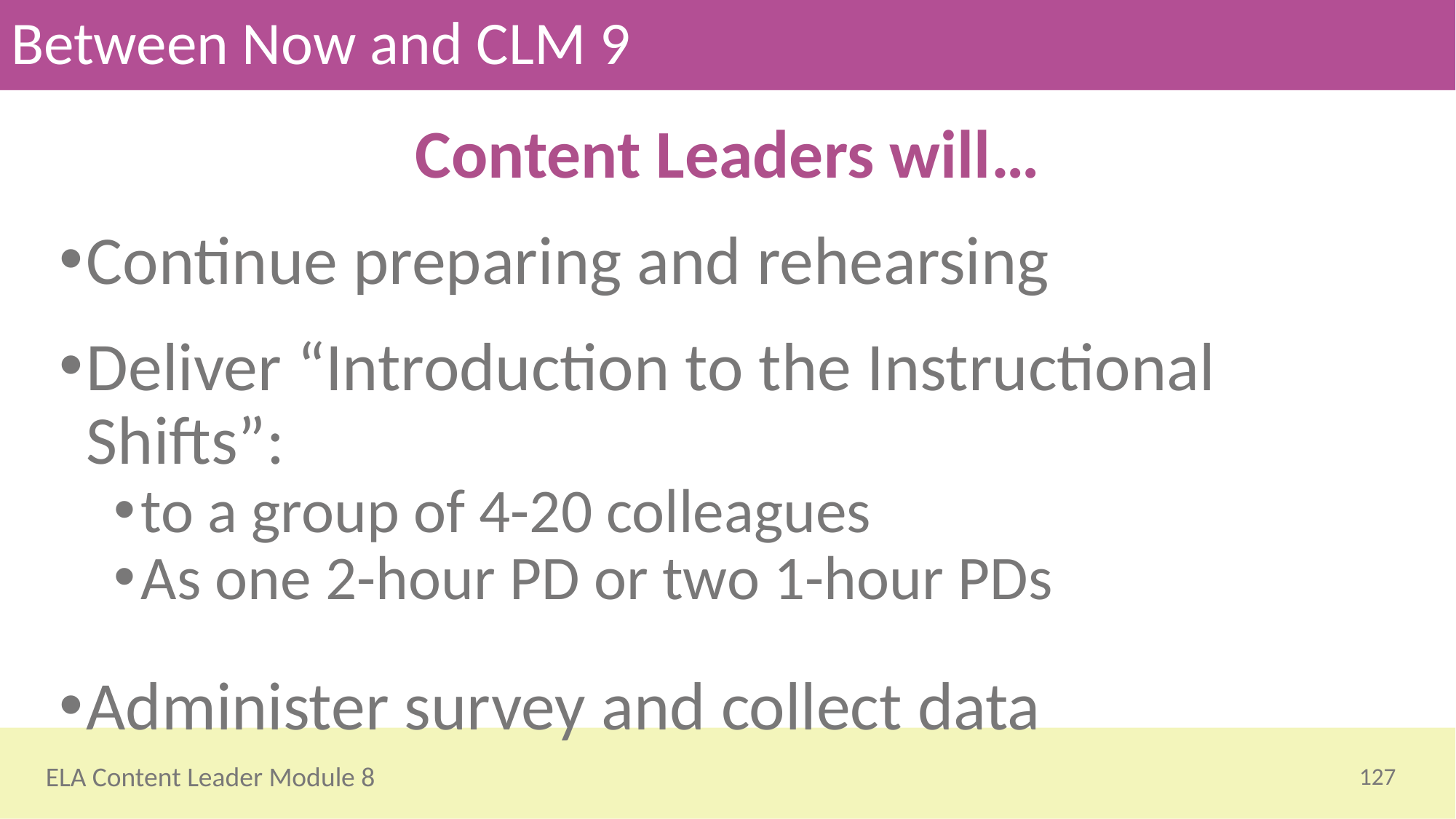

# Between Now and CLM 9
Content Leaders will…

Continue preparing and rehearsing

Deliver “Introduction to the Instructional Shifts”:
to a group of 4-20 colleagues
As one 2-hour PD or two 1-hour PDs

Administer survey and collect data

127